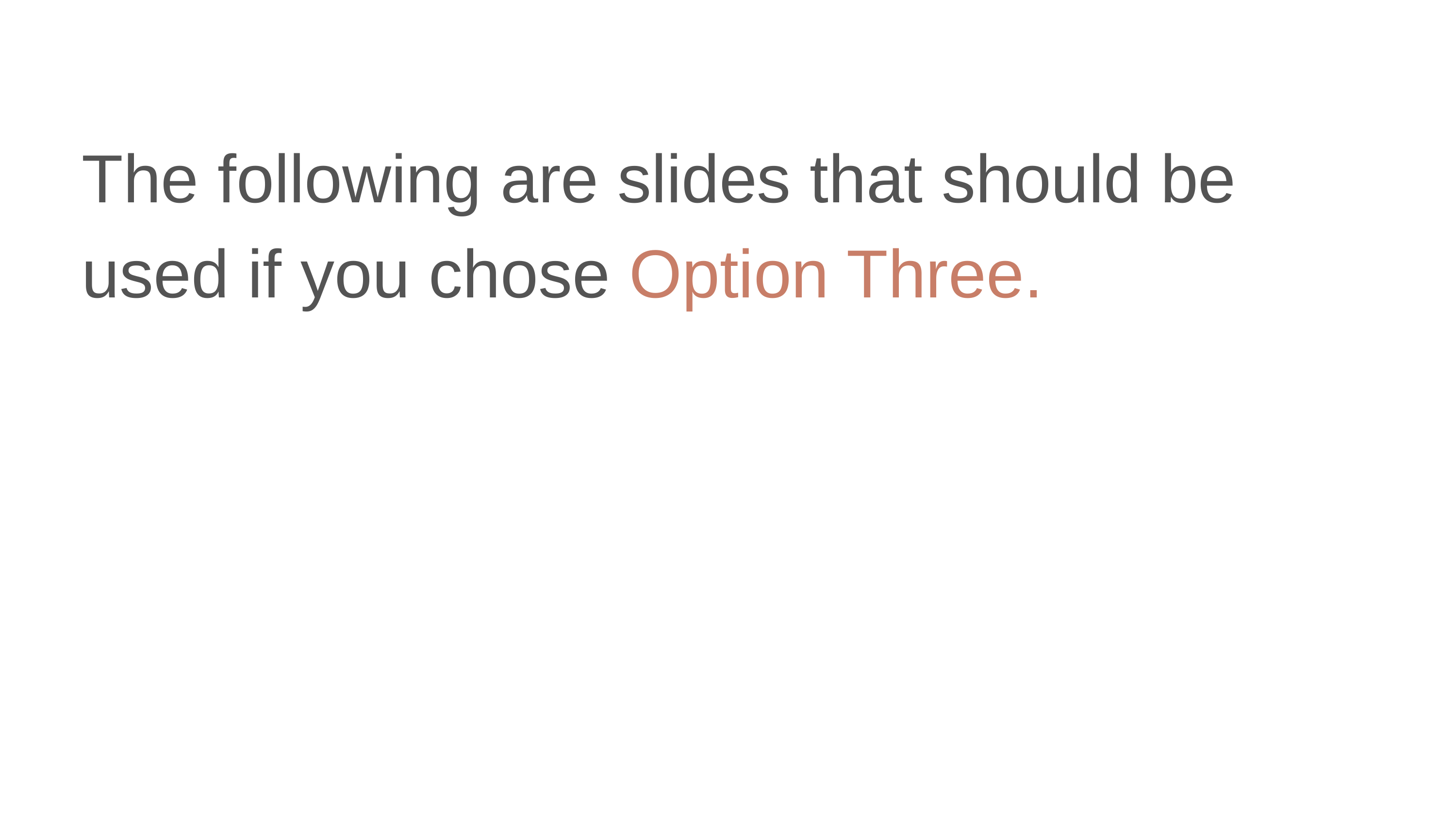

The following are slides that should be used if you chose Option Three.